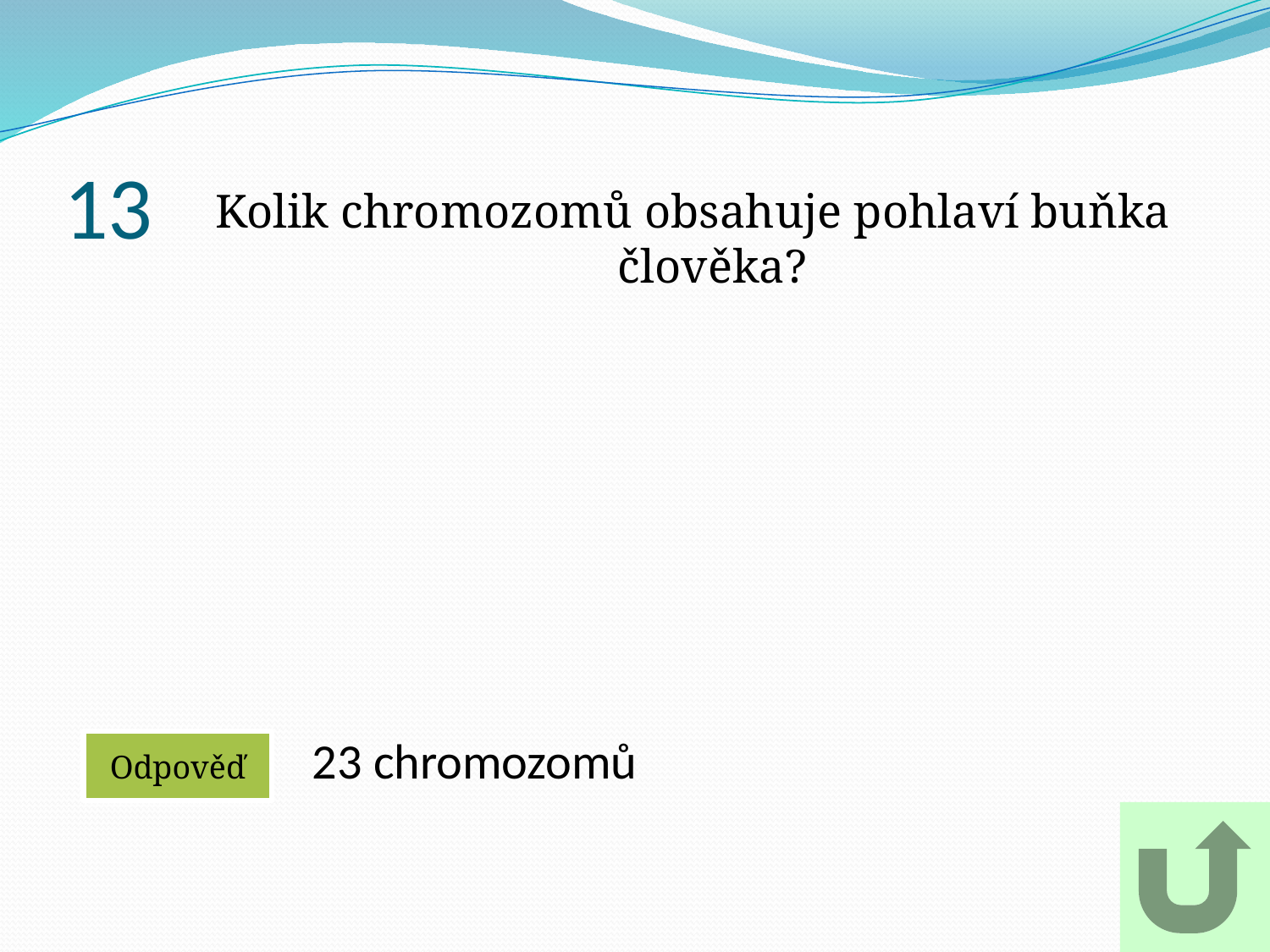

# 13
Kolik chromozomů obsahuje pohlaví buňka člověka?

23 chromozomů
Odpověď